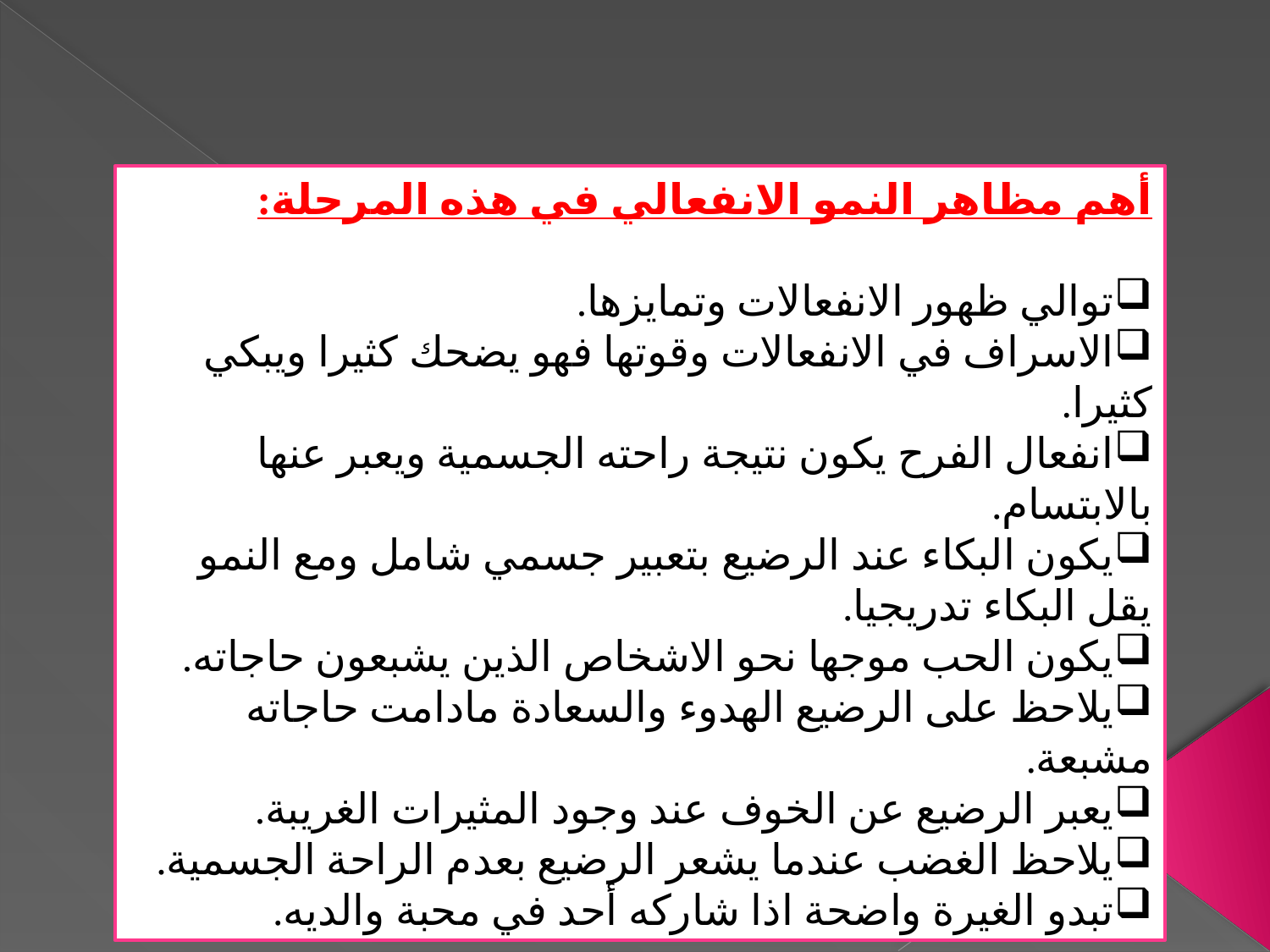

أهم مظاهر النمو الانفعالي في هذه المرحلة:

توالي ظهور الانفعالات وتمايزها.
الاسراف في الانفعالات وقوتها فهو يضحك كثيرا ويبكي كثيرا.
انفعال الفرح يكون نتيجة راحته الجسمية ويعبر عنها بالابتسام.
يكون البكاء عند الرضيع بتعبير جسمي شامل ومع النمو يقل البكاء تدريجيا.
يكون الحب موجها نحو الاشخاص الذين يشبعون حاجاته.
يلاحظ على الرضيع الهدوء والسعادة مادامت حاجاته مشبعة.
يعبر الرضيع عن الخوف عند وجود المثيرات الغريبة.
يلاحظ الغضب عندما يشعر الرضيع بعدم الراحة الجسمية.
تبدو الغيرة واضحة اذا شاركه أحد في محبة والديه.